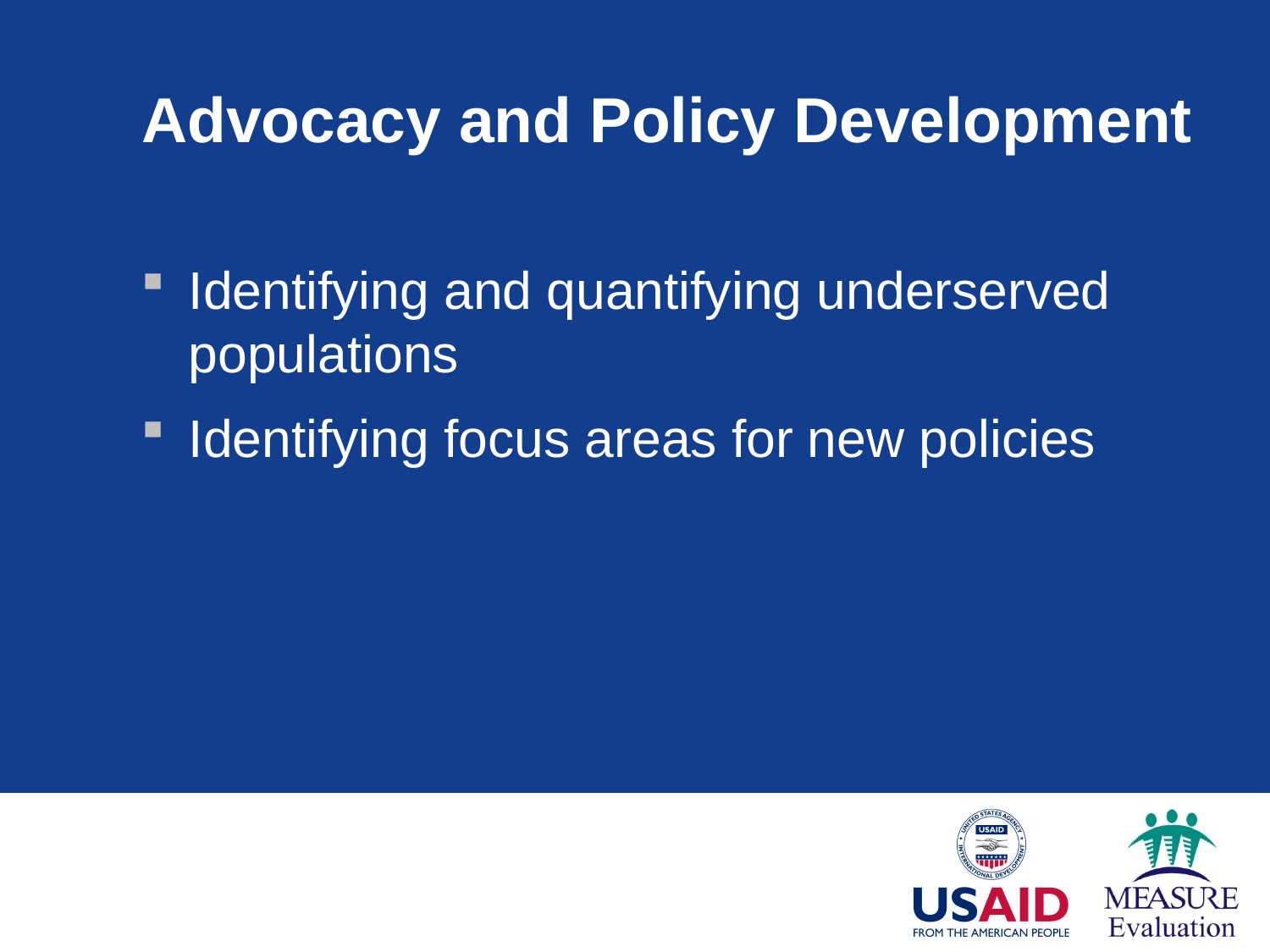

# Advocacy and Policy Development
Identifying and quantifying underserved populations
Identifying focus areas for new policies